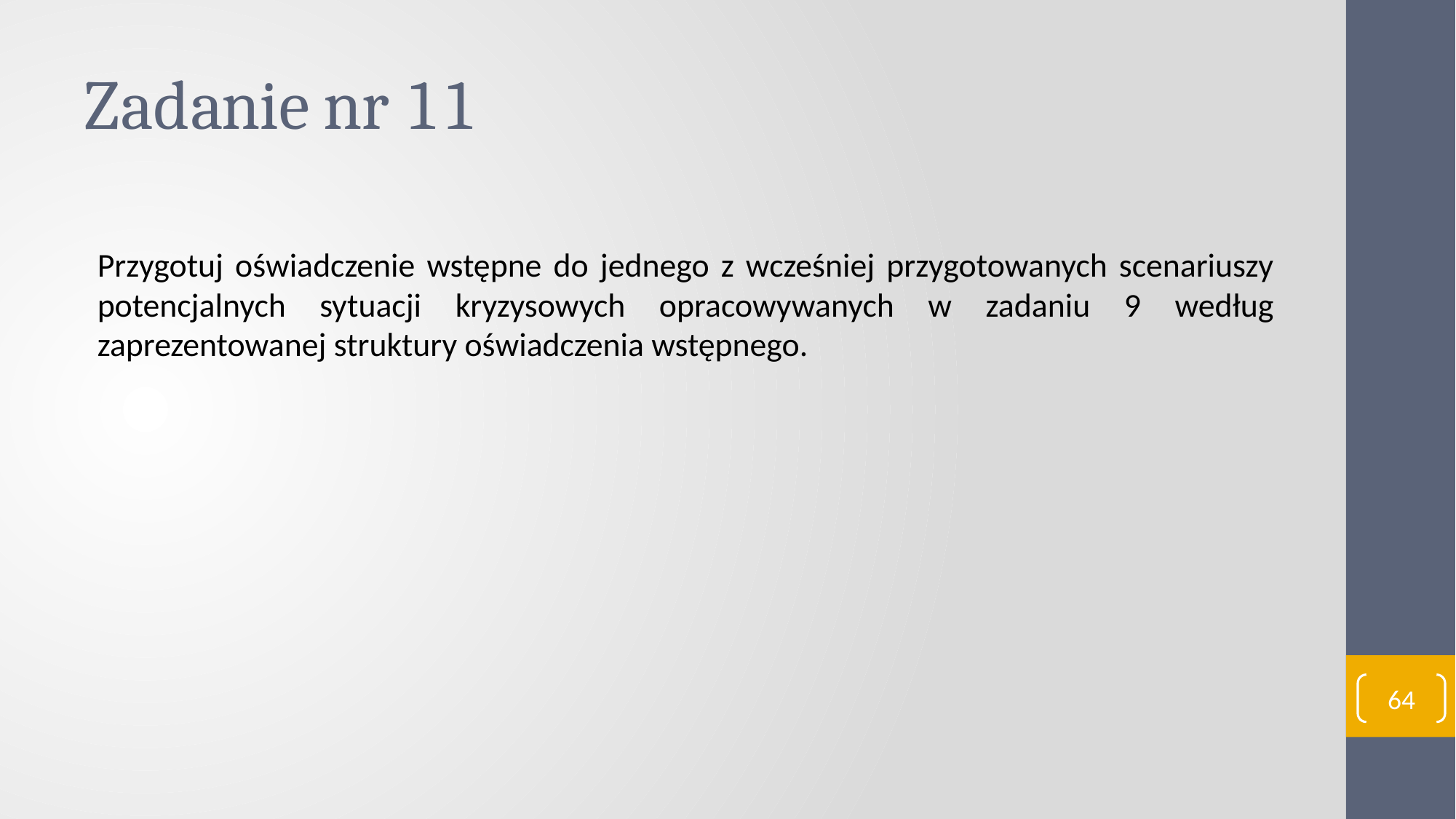

# Zadanie nr 11

Przygotuj oświadczenie wstępne do jednego z wcześniej przygotowanych scenariuszy potencjalnych sytuacji kryzysowych opracowywanych w zadaniu 9 według zaprezentowanej struktury oświadczenia wstępnego.

64